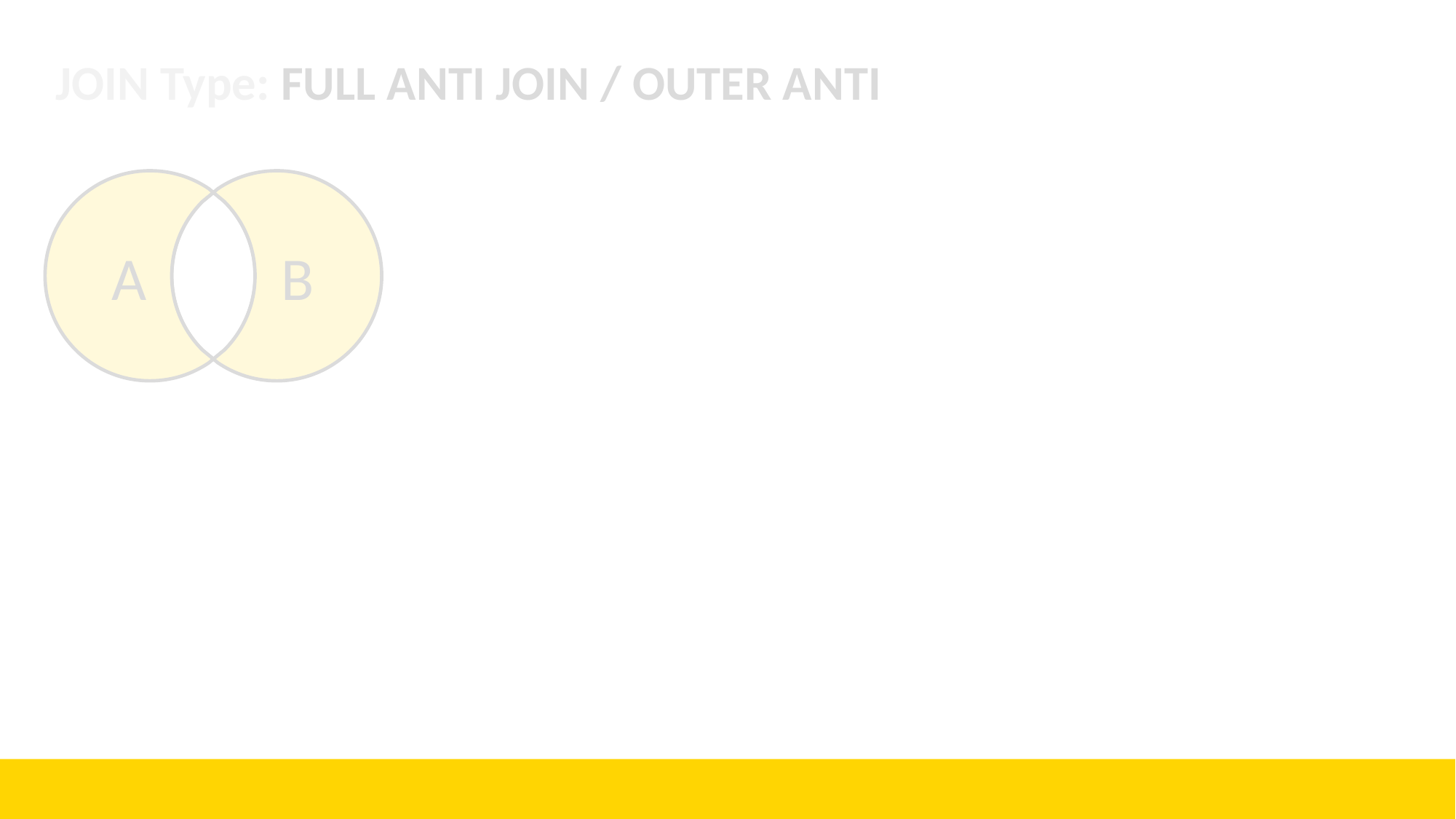

# JOIN Type: FULL ANTI JOIN / OUTER ANTI
A
B